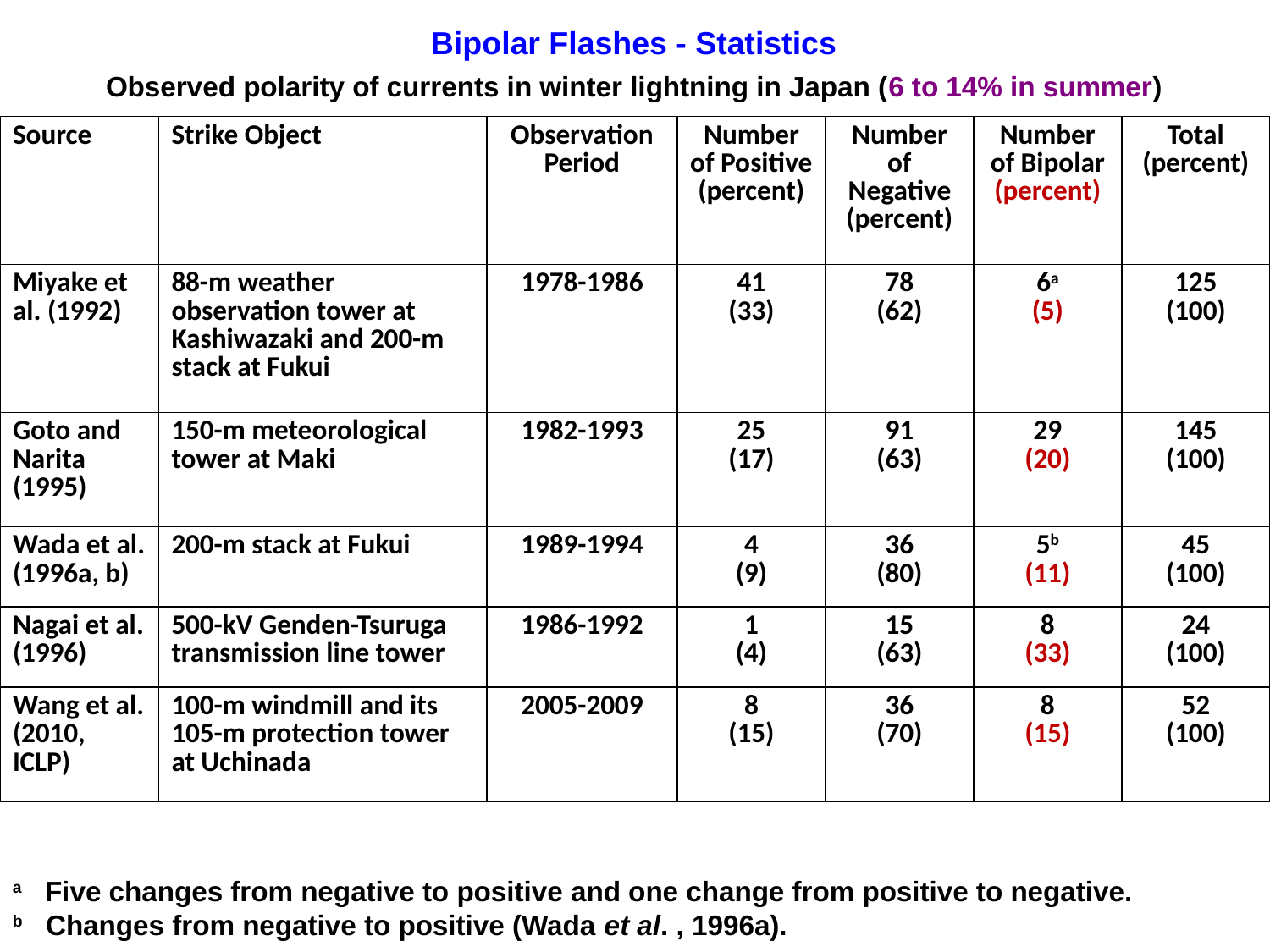

Bipolar Flashes - Statistics
Observed polarity of currents in winter lightning in Japan (6 to 14% in summer)
| Source | Strike Object | Observation Period | Number of Positive (percent) | Number of Negative (percent) | Number of Bipolar (percent) | Total (percent) |
| --- | --- | --- | --- | --- | --- | --- |
| Miyake et al. (1992) | 88-m weather observation tower at Kashiwazaki and 200-m stack at Fukui | 1978-1986 | 41 (33) | 78 (62) | 6a (5) | 125 (100) |
| Goto and Narita (1995) | 150-m meteorological tower at Maki | 1982-1993 | 25 (17) | 91 (63) | 29 (20) | 145 (100) |
| Wada et al. (1996a, b) | 200-m stack at Fukui | 1989-1994 | 4 (9) | 36 (80) | 5b (11) | 45 (100) |
| Nagai et al. (1996) | 500-kV Genden-Tsuruga transmission line tower | 1986-1992 | 1 (4) | 15 (63) | 8 (33) | 24 (100) |
| Wang et al. (2010, ICLP) | 100-m windmill and its 105-m protection tower at Uchinada | 2005-2009 | 8 (15) | 36 (70) | 8 (15) | 52 (100) |
a   Five changes from negative to positive and one change from positive to negative.
b   Changes from negative to positive (Wada et al. , 1996a).